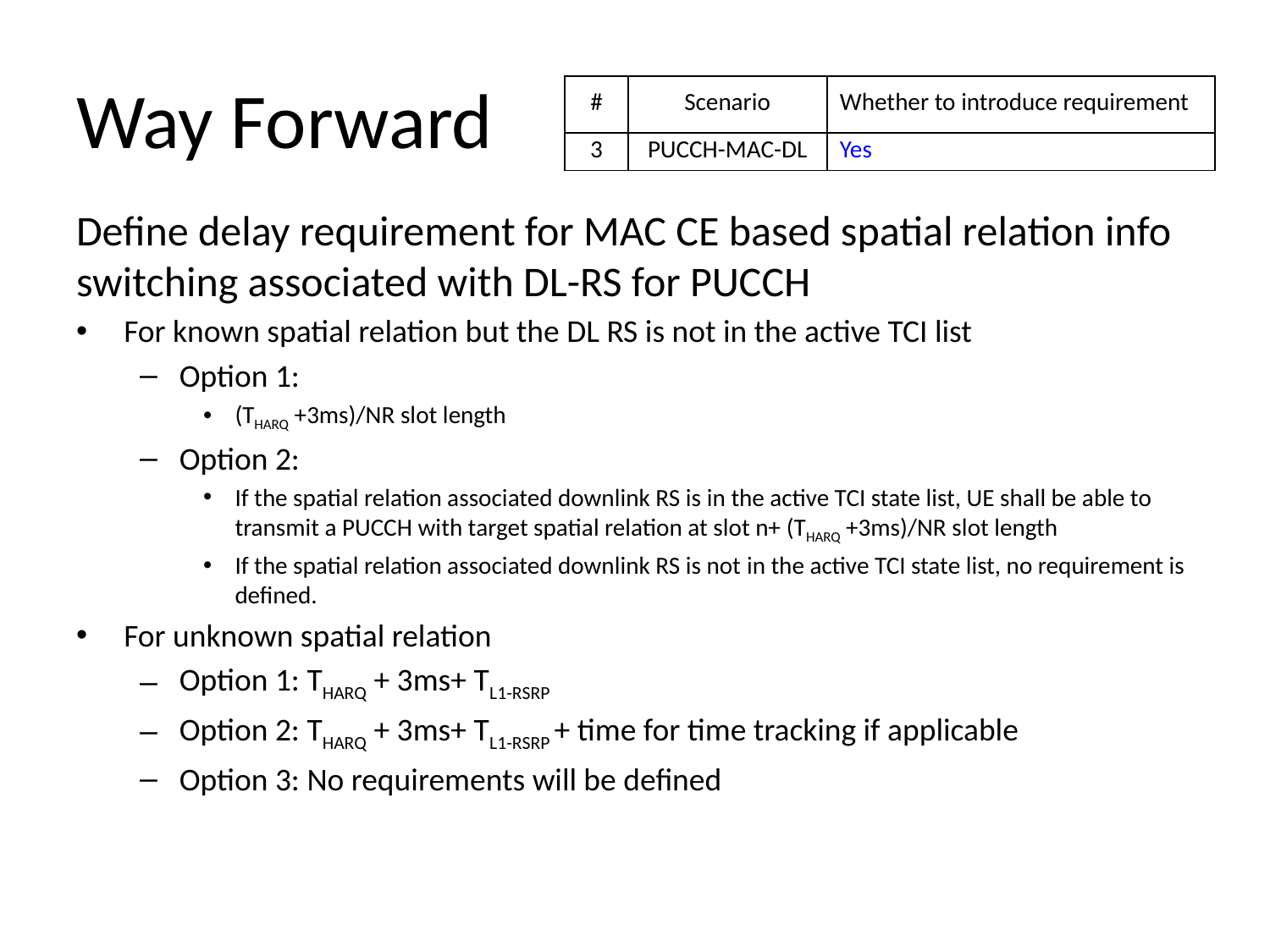

# Way Forward
| # | Scenario | Whether to introduce requirement |
| --- | --- | --- |
| 3 | PUCCH-MAC-DL | Yes |
Define delay requirement for MAC CE based spatial relation info switching associated with DL-RS for PUCCH
For known spatial relation but the DL RS is not in the active TCI list
Option 1:
(THARQ +3ms)/NR slot length
Option 2:
If the spatial relation associated downlink RS is in the active TCI state list, UE shall be able to transmit a PUCCH with target spatial relation at slot n+ (THARQ +3ms)/NR slot length
If the spatial relation associated downlink RS is not in the active TCI state list, no requirement is defined.
For unknown spatial relation
Option 1: THARQ + 3ms+ TL1-RSRP
Option 2: THARQ + 3ms+ TL1-RSRP + time for time tracking if applicable
Option 3: No requirements will be defined